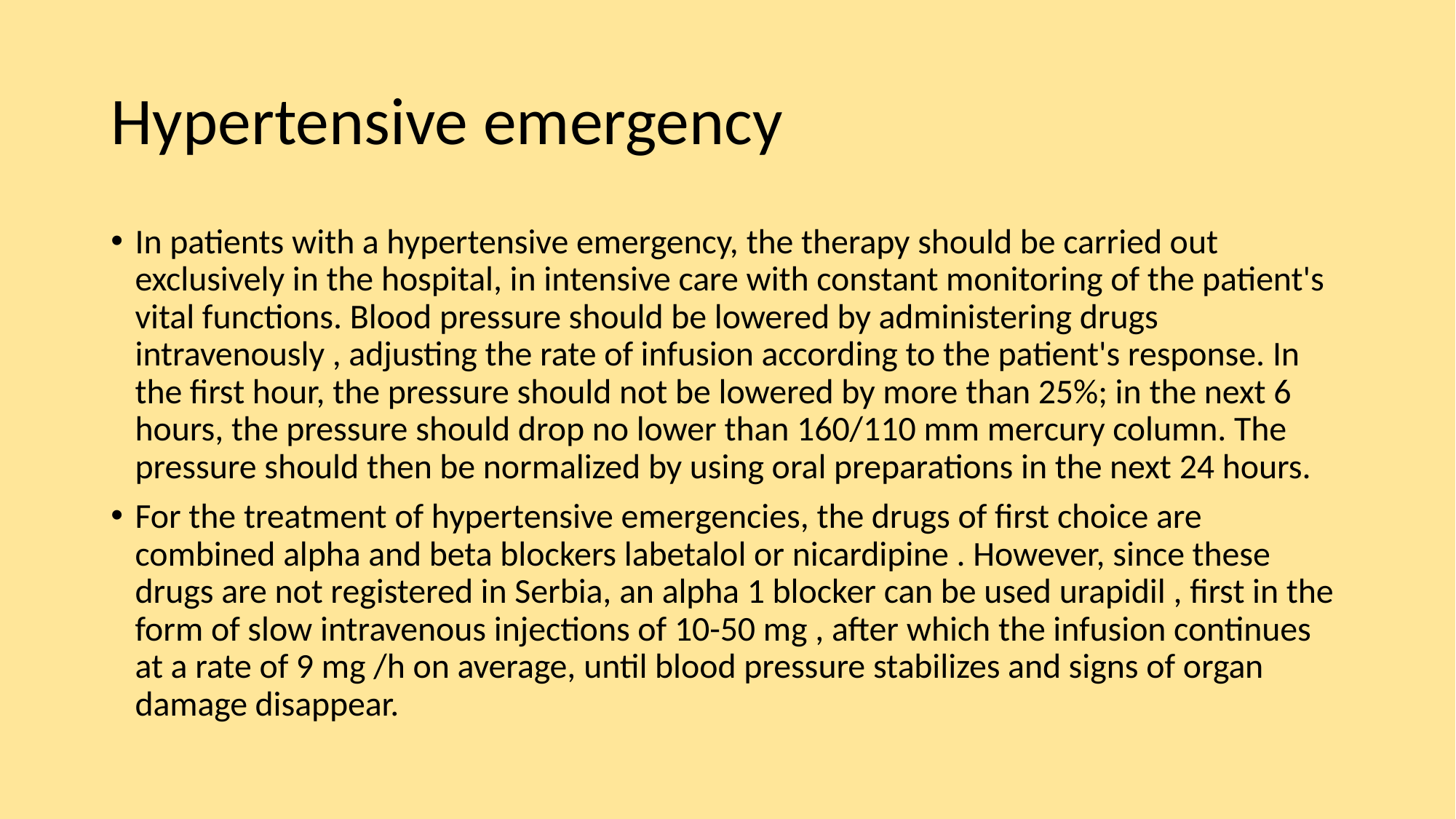

# Hypertensive emergency
In patients with a hypertensive emergency, the therapy should be carried out exclusively in the hospital, in intensive care with constant monitoring of the patient's vital functions. Blood pressure should be lowered by administering drugs intravenously , adjusting the rate of infusion according to the patient's response. In the first hour, the pressure should not be lowered by more than 25%; in the next 6 hours, the pressure should drop no lower than 160/110 mm mercury column. The pressure should then be normalized by using oral preparations in the next 24 hours.
For the treatment of hypertensive emergencies, the drugs of first choice are combined alpha and beta blockers labetalol or nicardipine . However, since these drugs are not registered in Serbia, an alpha 1 blocker can be used urapidil , first in the form of slow intravenous injections of 10-50 mg , after which the infusion continues at a rate of 9 mg /h on average, until blood pressure stabilizes and signs of organ damage disappear.